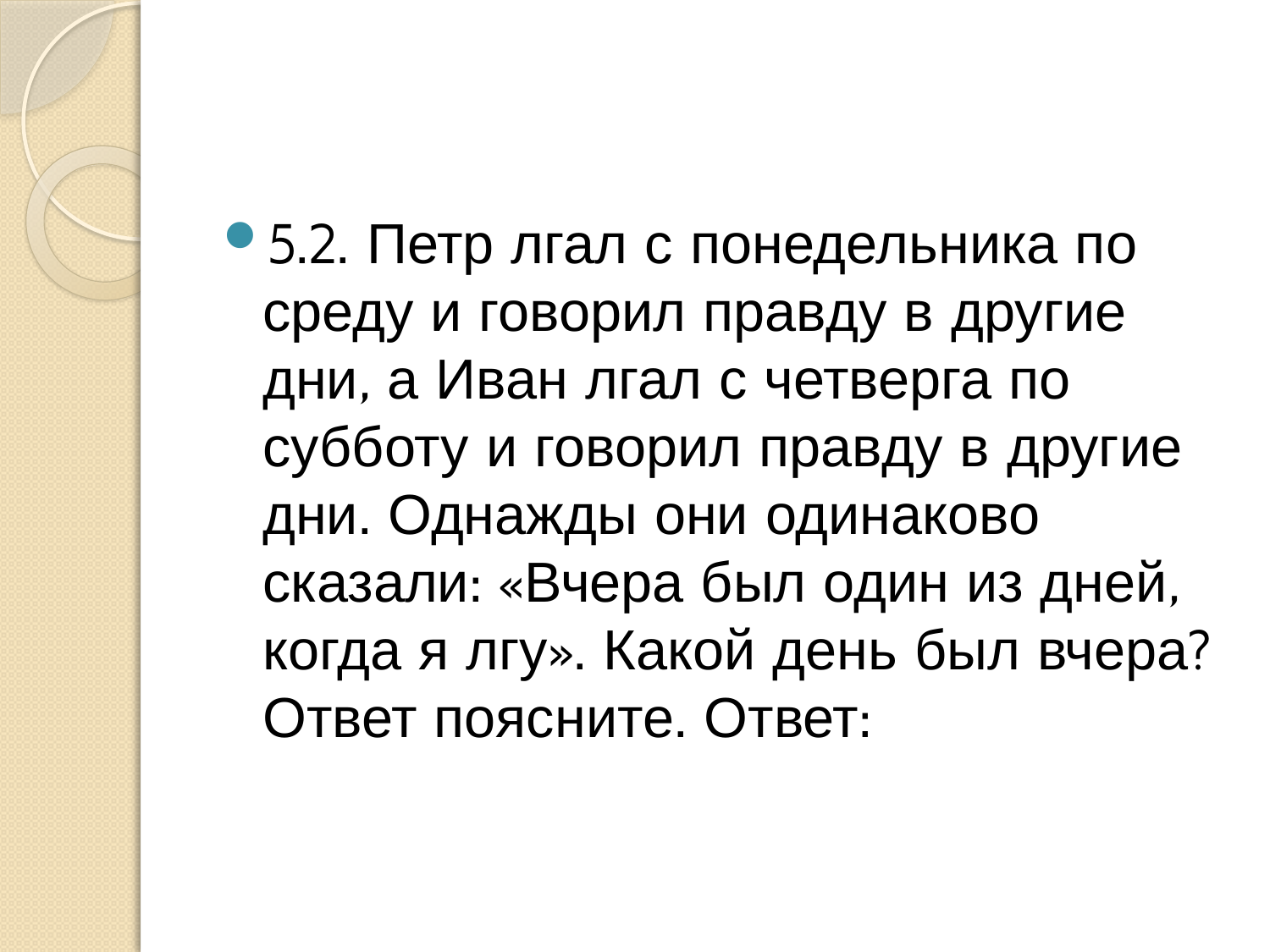

#
5.2. Петр лгал с понедельника по среду и говорил правду в другие дни, а Иван лгал с четверга по субботу и говорил правду в другие дни. Однажды они одинаково сказали: «Вчера был один из дней, когда я лгу». Какой день был вчера? Ответ поясните. Ответ: